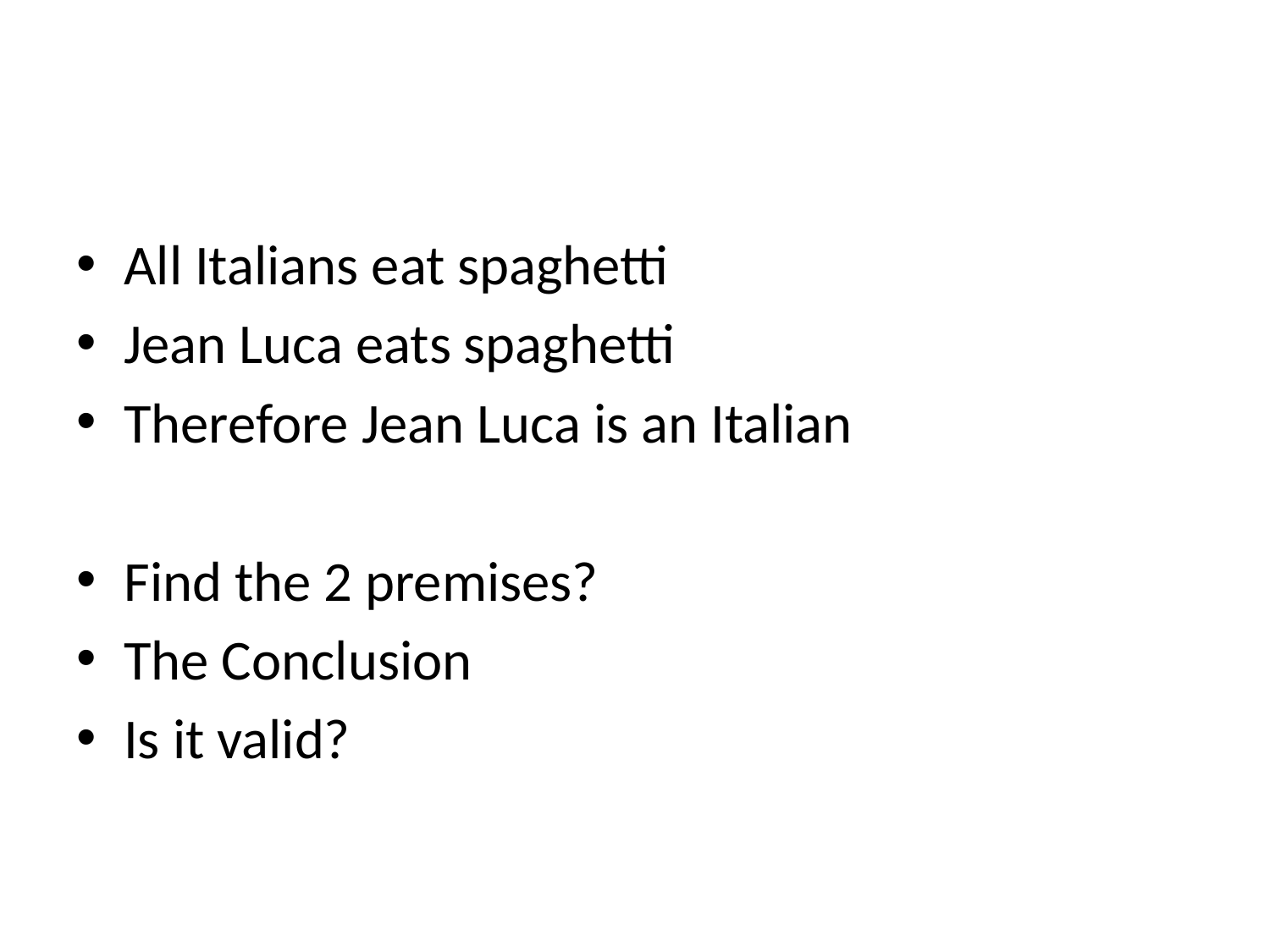

#
All Italians eat spaghetti
Jean Luca eats spaghetti
Therefore Jean Luca is an Italian

Find the 2 premises?
The Conclusion
Is it valid?